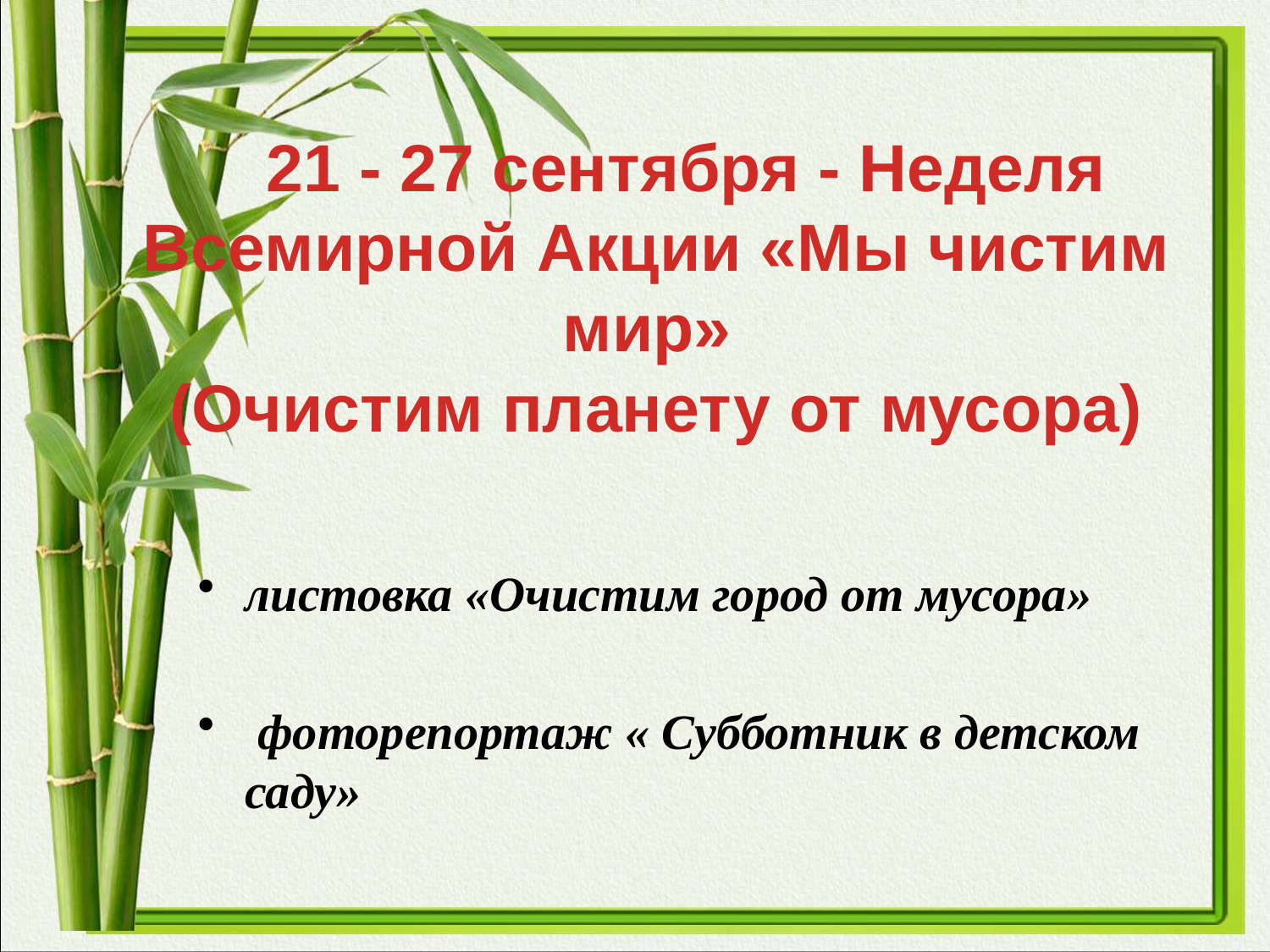

# 21 - 27 сентября - Неделя Всемирной Акции «Мы чистим мир» (Очистим планету от мусора)
листовка «Очистим город от мусора»

 фоторепортаж « Субботник в детском саду»